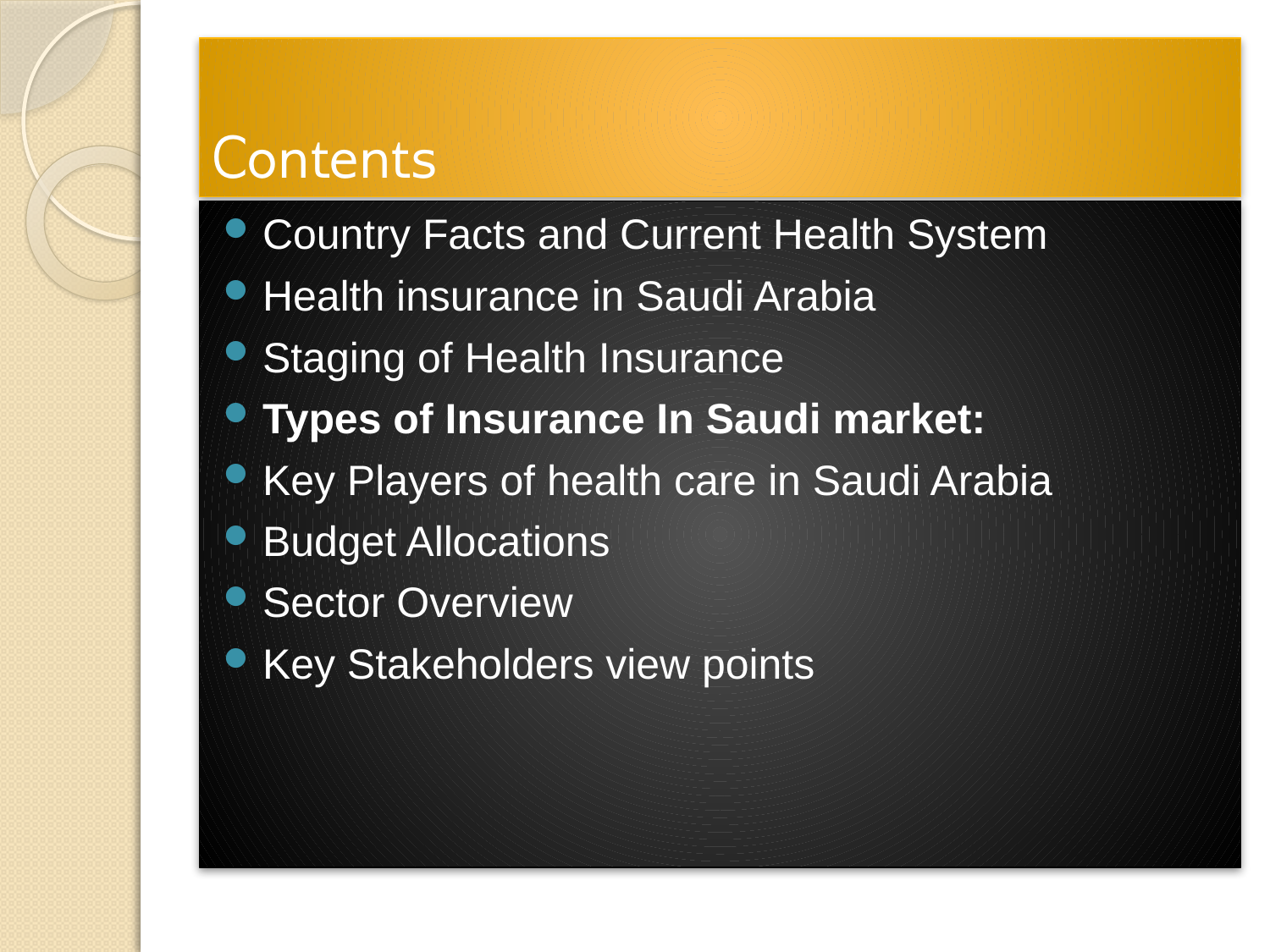

# Contents
Country Facts and Current Health System
Health insurance in Saudi Arabia
Staging of Health Insurance
Types of Insurance In Saudi market:
Key Players of health care in Saudi Arabia
Budget Allocations
Sector Overview
Key Stakeholders view points